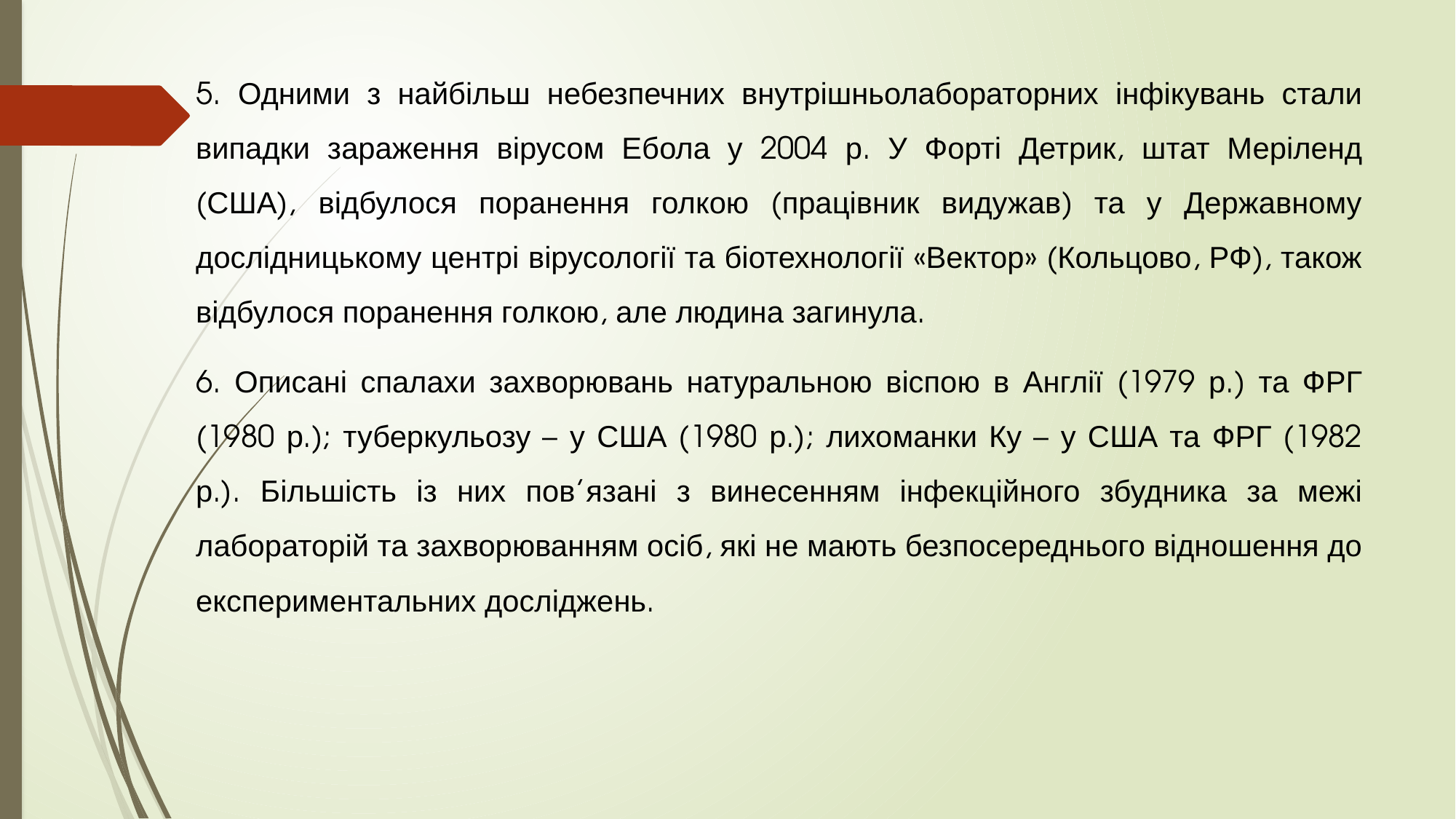

5. Одними з найбільш небезпечних внутрішньолабораторних інфікувань стали випадки зараження вірусом Ебола у 2004 р. У Форті Детрик, штат Меріленд (США), відбулося поранення голкою (працівник видужав) та у Державному дослідницькому центрі вірусології та біотехнології «Вектор» (Кольцово, РФ), також відбулося поранення голкою, але людина загинула.
6. Описані спалахи захворювань натуральною віспою в Англії (1979 р.) та ФРГ (1980 р.); туберкульозу – у США (1980 р.); лихоманки Ку – у США та ФРГ (1982 р.). Більшість із них пов’язані з винесенням інфекційного збудника за межі лабораторій та захворюванням осіб, які не мають безпосереднього відношення до експериментальних досліджень.